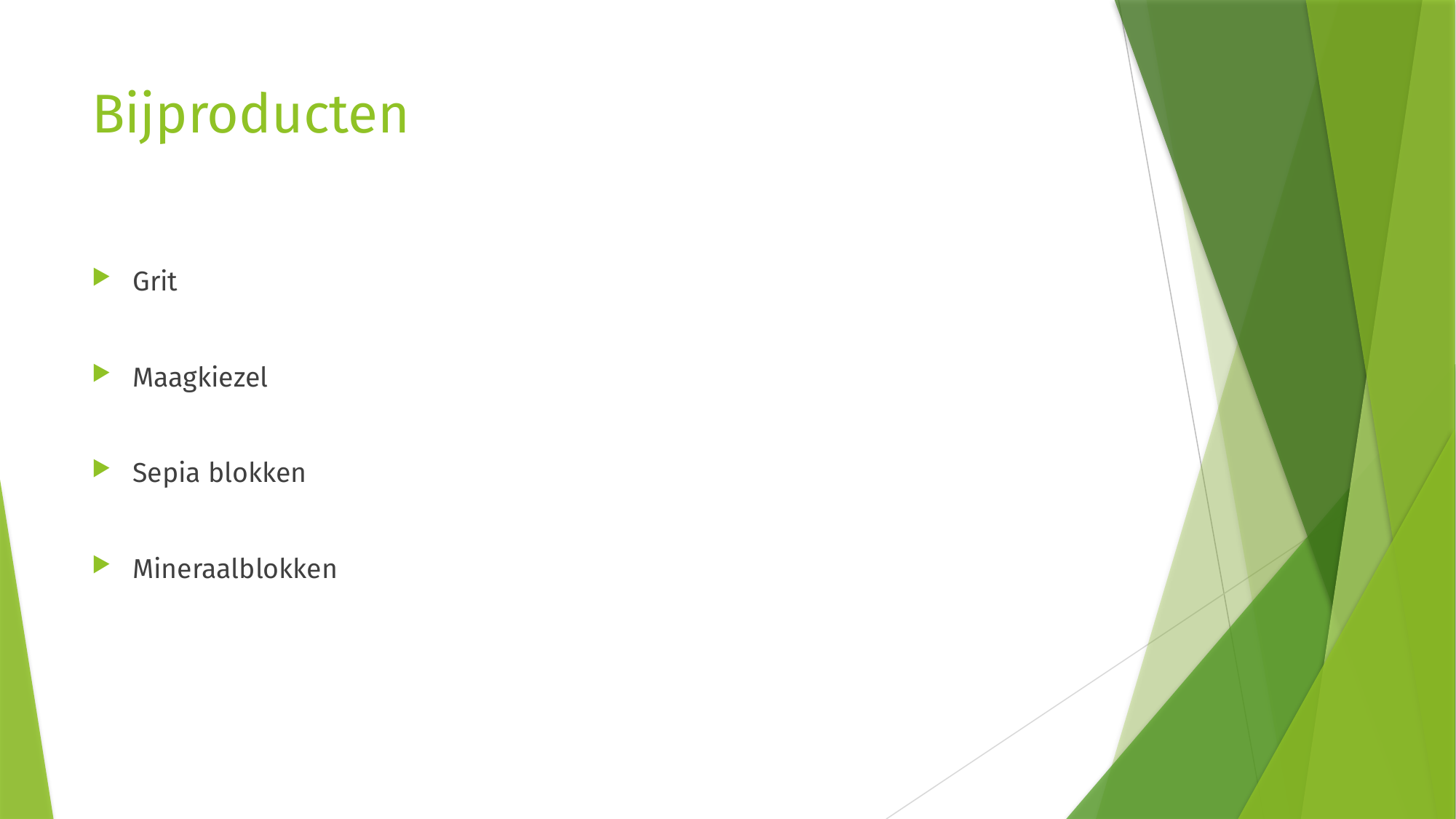

# Bijproducten
Grit

Maagkiezel

Sepia blokken

Mineraalblokken